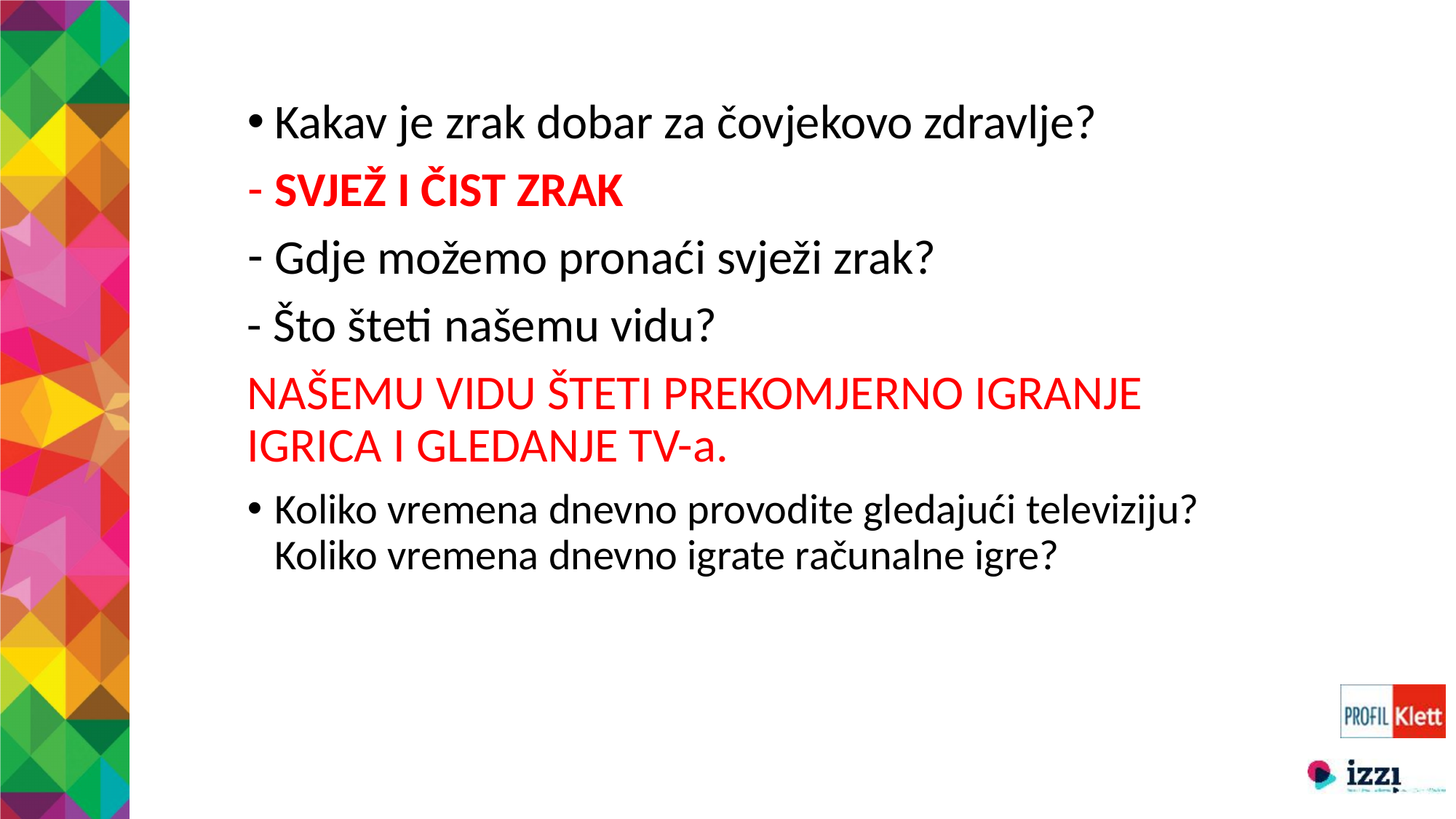

Kakav je zrak dobar za čovjekovo zdravlje?
SVJEŽ I ČIST ZRAK
Gdje možemo pronaći svježi zrak?
- Što šteti našemu vidu?
NAŠEMU VIDU ŠTETI PREKOMJERNO IGRANJE IGRICA I GLEDANJE TV-a.
Koliko vremena dnevno provodite gledajući televiziju? Koliko vremena dnevno igrate računalne igre?